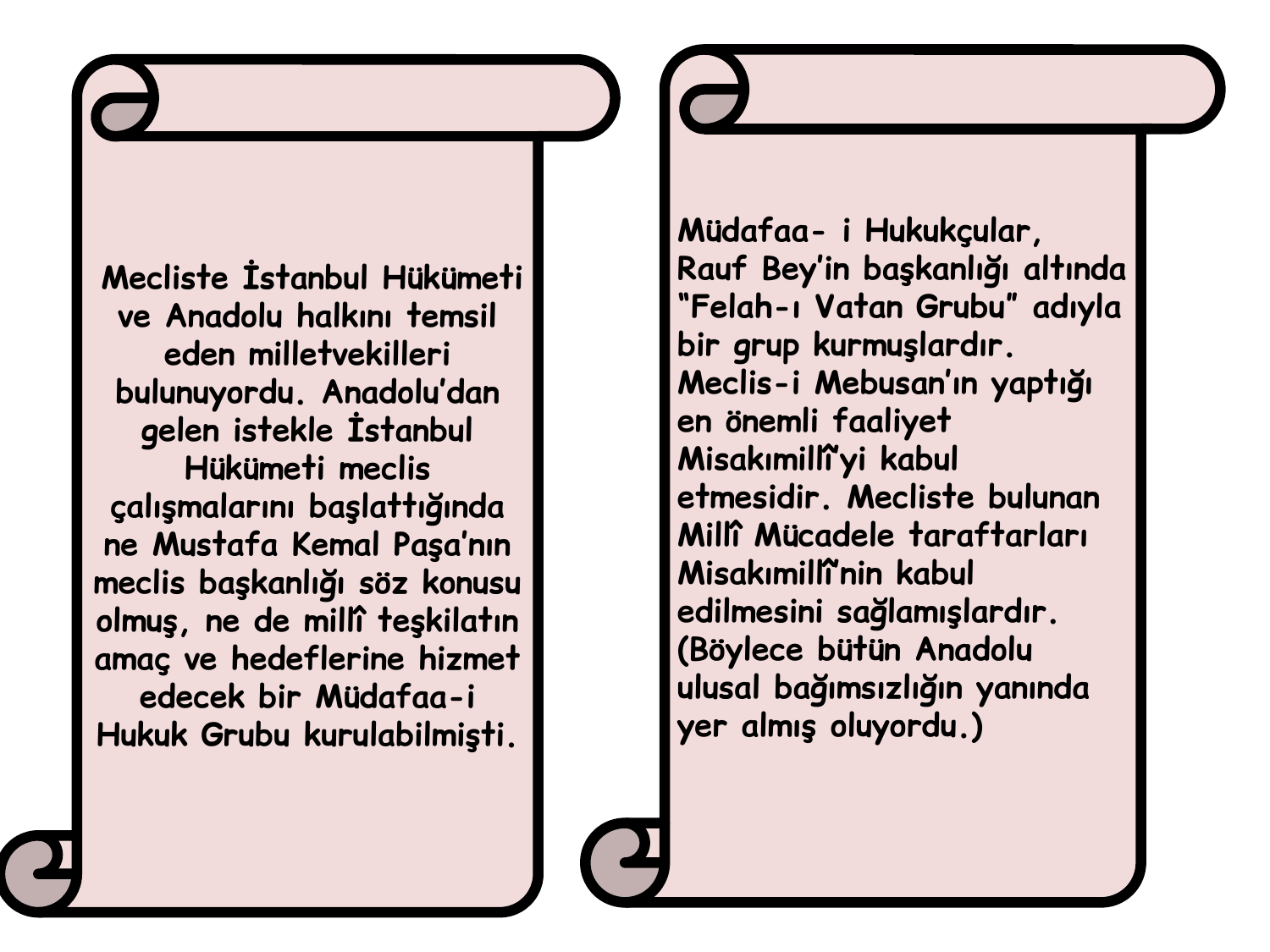

Müdafaa- i Hukukçular, Rauf Bey’in başkanlığı altında “Felah-ı Vatan Grubu” adıyla bir grup kurmuşlardır.
Meclis-i Mebusan’ın yaptığı en önemli faaliyet Misakımillî’yi kabul etmesidir. Mecliste bulunan Millî Mücadele taraftarları Misakımillî’nin kabul edilmesini sağlamışlardır. (Böylece bütün Anadolu ulusal bağımsızlığın yanında yer almış oluyordu.)

 Mecliste İstanbul Hükümeti ve Anadolu halkını temsil eden milletvekilleri bulunuyordu. Anadolu’dan gelen istekle İstanbul Hükümeti meclis çalışmalarını başlattığında ne Mustafa Kemal Paşa’nın meclis başkanlığı söz konusu olmuş, ne de millî teşkilatın amaç ve hedeflerine hizmet edecek bir Müdafaa-i Hukuk Grubu kurulabilmişti.